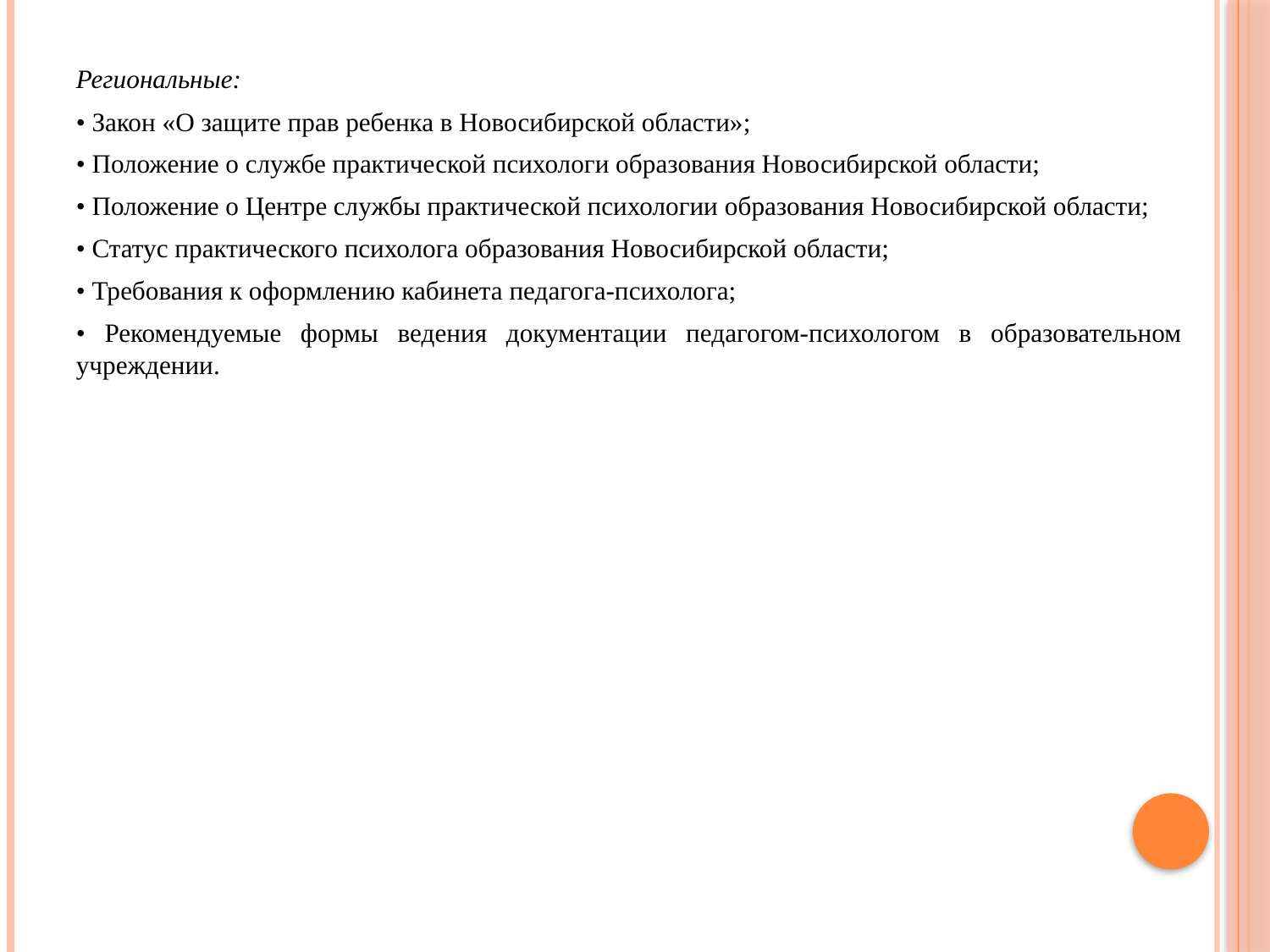

Региональные:
• Закон «О защите прав ребенка в Новосибирской области»;
• Положение о службе практической психологи образования Новосибирской области;
• Положение о Центре службы практической психологии образования Новосибирской области;
• Статус практического психолога образования Новосибирской области;
• Требования к оформлению кабинета педагога-психолога;
• Рекомендуемые формы ведения документации педагогом-психологом в образовательном учреждении.